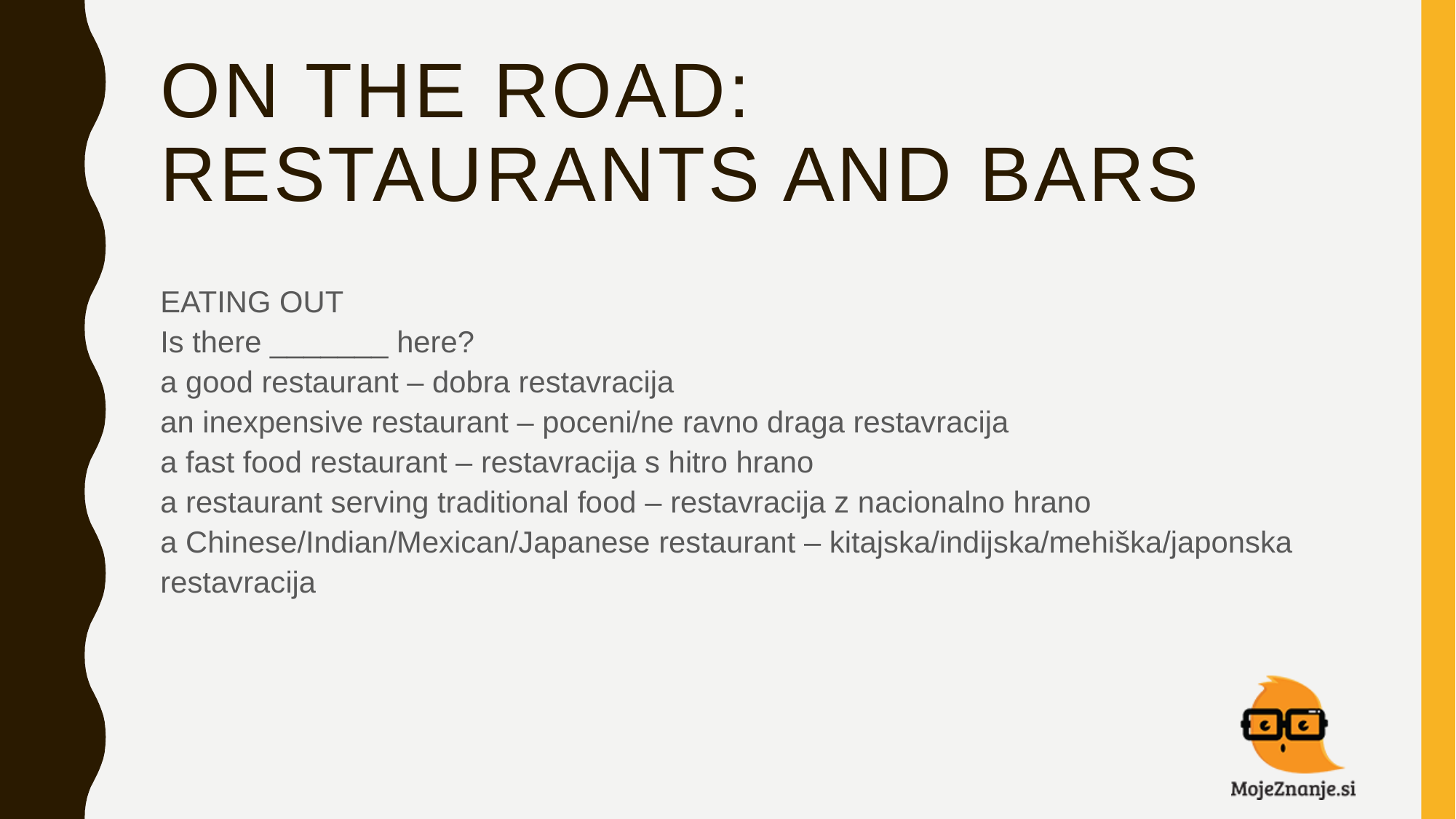

# ON THE ROAD: RESTAURANTS AND BARS
EATING OUT
Is there _______ here?
a good restaurant – dobra restavracija
an inexpensive restaurant – poceni/ne ravno draga restavracija
a fast food restaurant – restavracija s hitro hrano
a restaurant serving traditional food – restavracija z nacionalno hrano
a Chinese/Indian/Mexican/Japanese restaurant – kitajska/indijska/mehiška/japonska restavracija